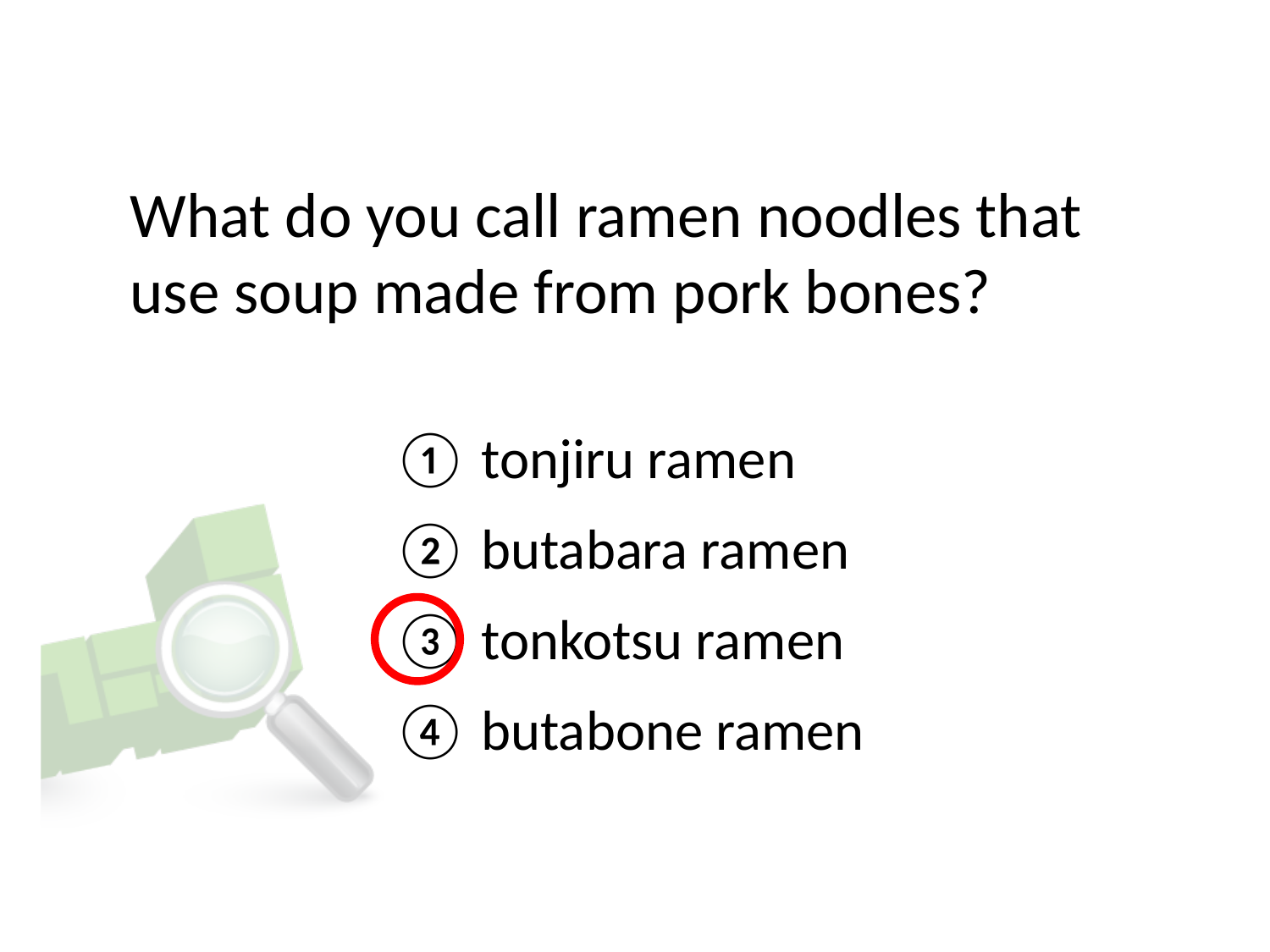

# What do you call ramen noodles that use soup made from pork bones?
① tonjiru ramen
② butabara ramen
③ tonkotsu ramen
④ butabone ramen